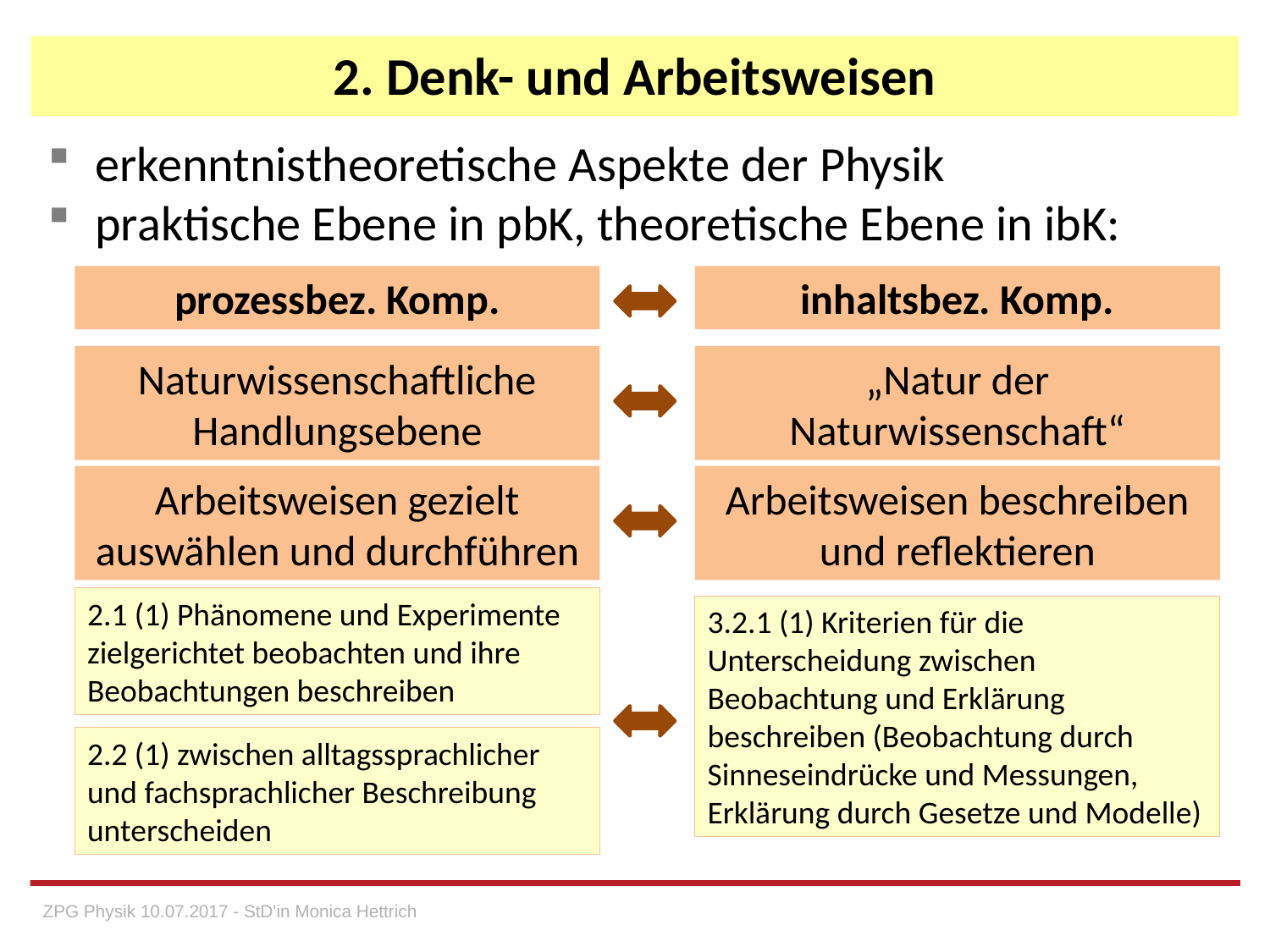

# 2. Denk- und Arbeitsweisen
erkenntnistheoretische Aspekte der Physik
praktische Ebene in pbK, theoretische Ebene in ibK:
prozessbez. Komp.
inhaltsbez. Komp.

Naturwissenschaftliche Handlungsebene
„Natur der Naturwissenschaft“

Arbeitsweisen gezielt auswählen und durchführen
Arbeitsweisen beschreiben und reflektieren

2.1 (1) Phänomene und Experimente zielgerichtet beobachten und ihre Beobachtungen beschreiben
3.2.1 (1) Kriterien für die Unterscheidung zwischen Beobachtung und Erklärung beschreiben (Beobachtung durch Sinneseindrücke und Messungen, Erklärung durch Gesetze und Modelle)

2.2 (1) zwischen alltagssprachlicher und fachsprachlicher Beschreibung unterscheiden
ZPG Physik 10.07.2017 - StD'in Monica Hettrich